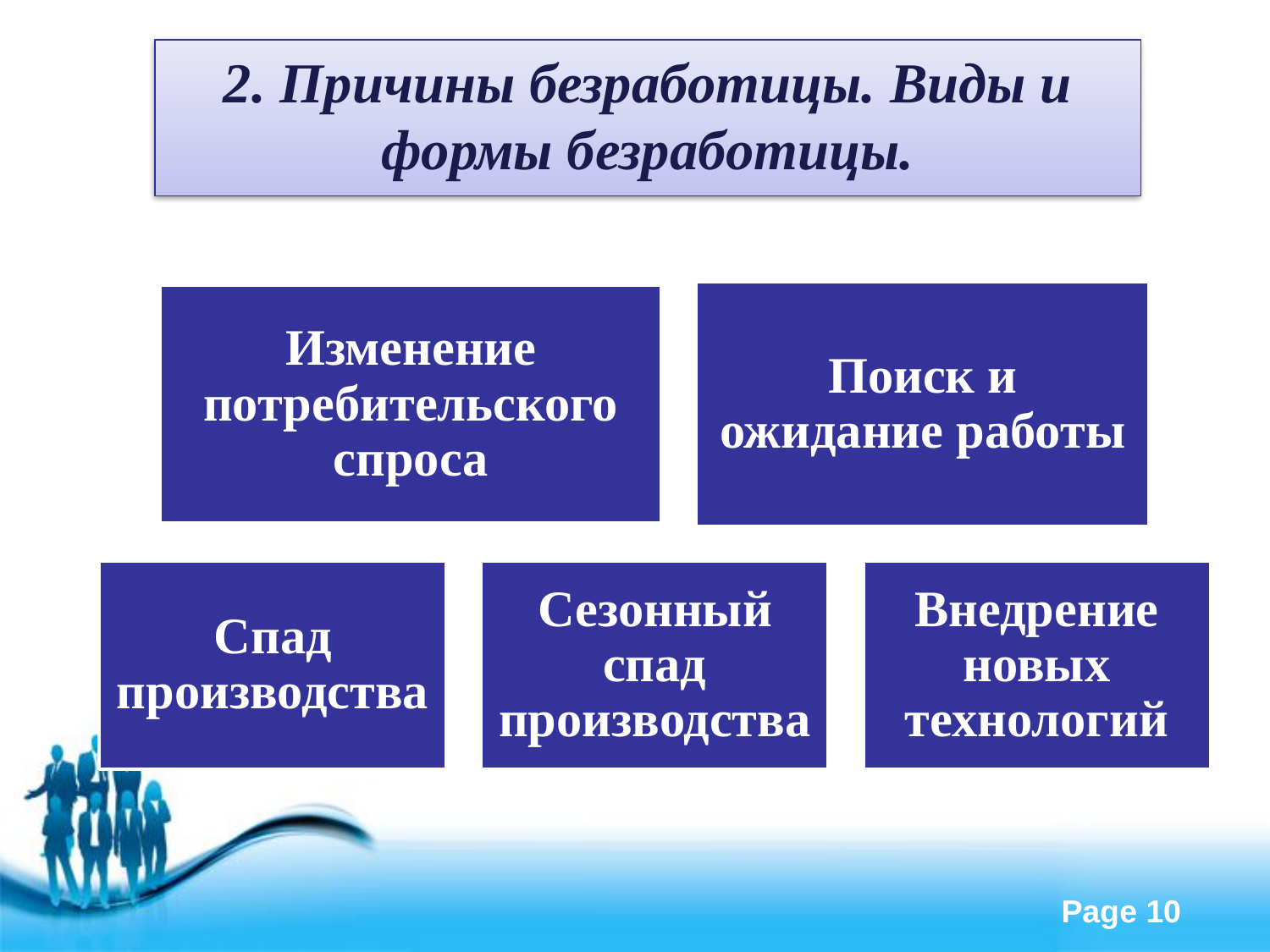

2. Причины безработицы. Виды и формы безработицы.
Изменение потребительского спроса
Поиск и ожидание работы
Спад производства
Сезонный спад производства
Внедрение новых технологий